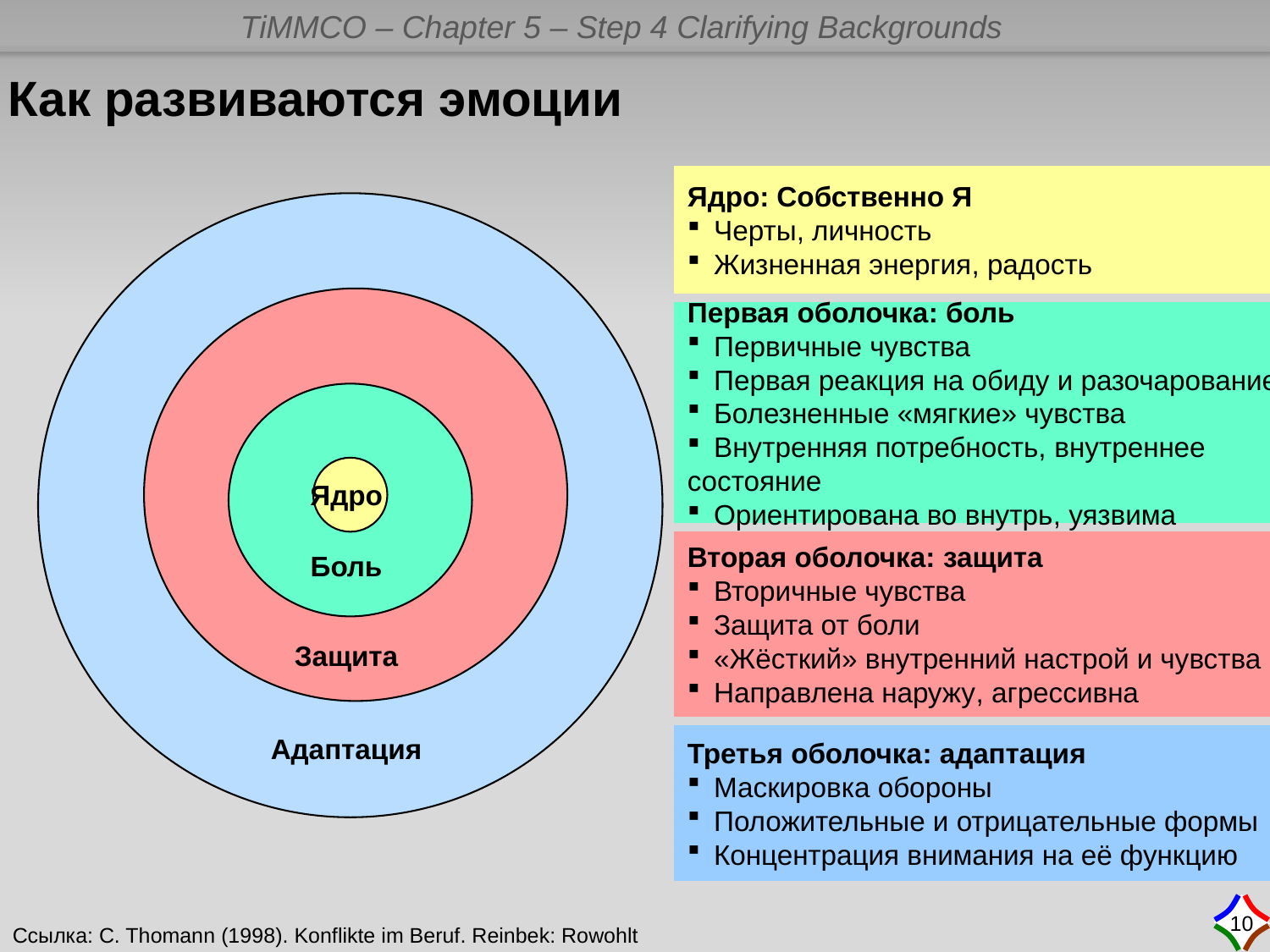

Как развиваются эмоции
Ядро: Собственно Я
Черты, личность
Жизненная энергия, радость
Первая оболочка: боль
Первичные чувства
Первая реакция на обиду и разочарование
Болезненные «мягкие» чувства
Внутренняя потребность, внутреннее
состояние
Ориентирована во внутрь, уязвима
Вторая оболочка: защита
Вторичные чувства
Защита от боли
«Жёсткий» внутренний настрой и чувства
Направлена наружу, агрессивна
Третья оболочка: адаптация
Маскировка обороны
Положительные и отрицательные формы
Концентрация внимания на её функцию

Ядро
Боль
Защита
Адаптация
Ссылка: C. Thomann (1998). Konflikte im Beruf. Reinbek: Rowohlt